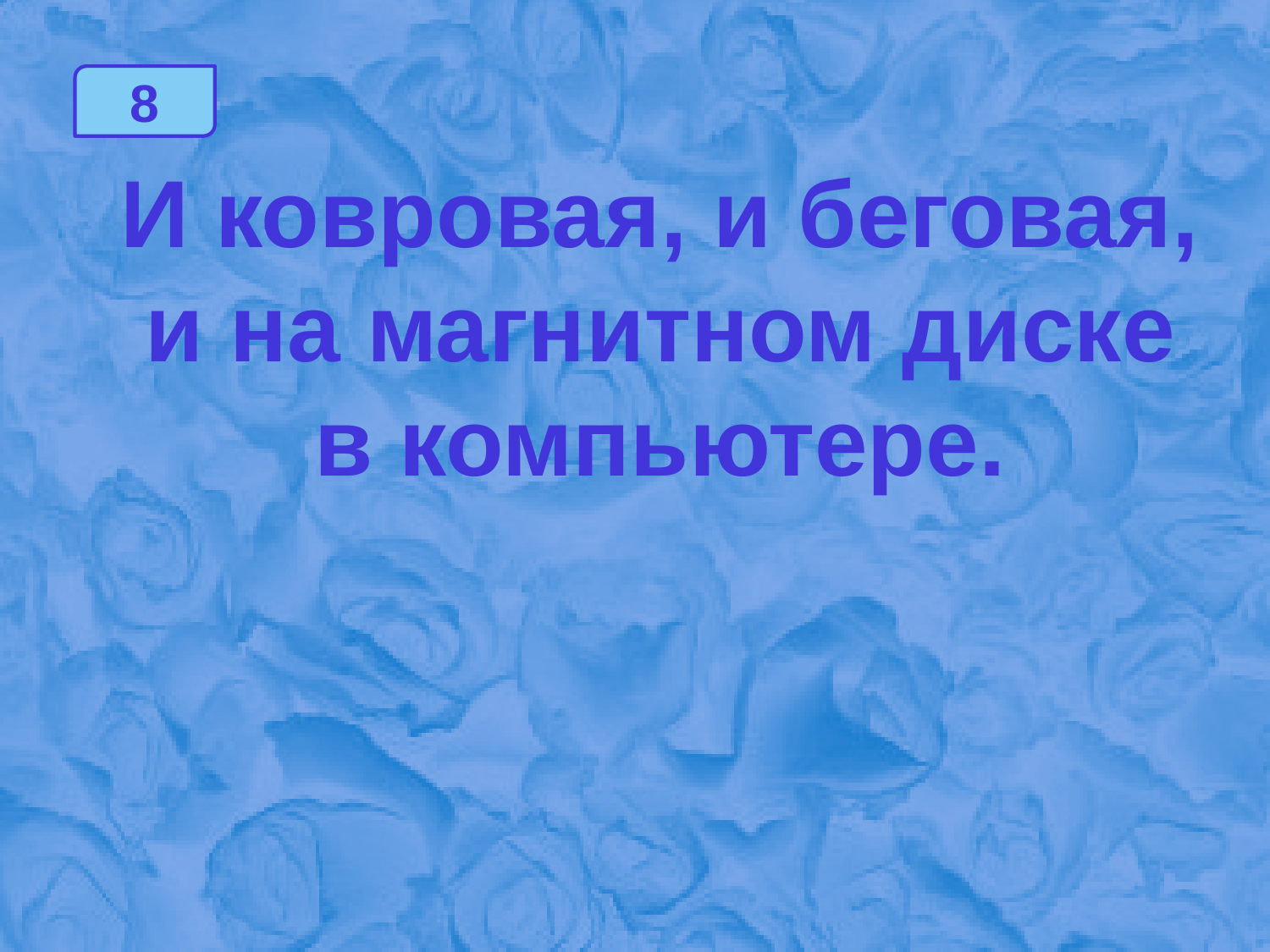

8
И ковровая, и беговая, и на магнитном диске в компьютере.